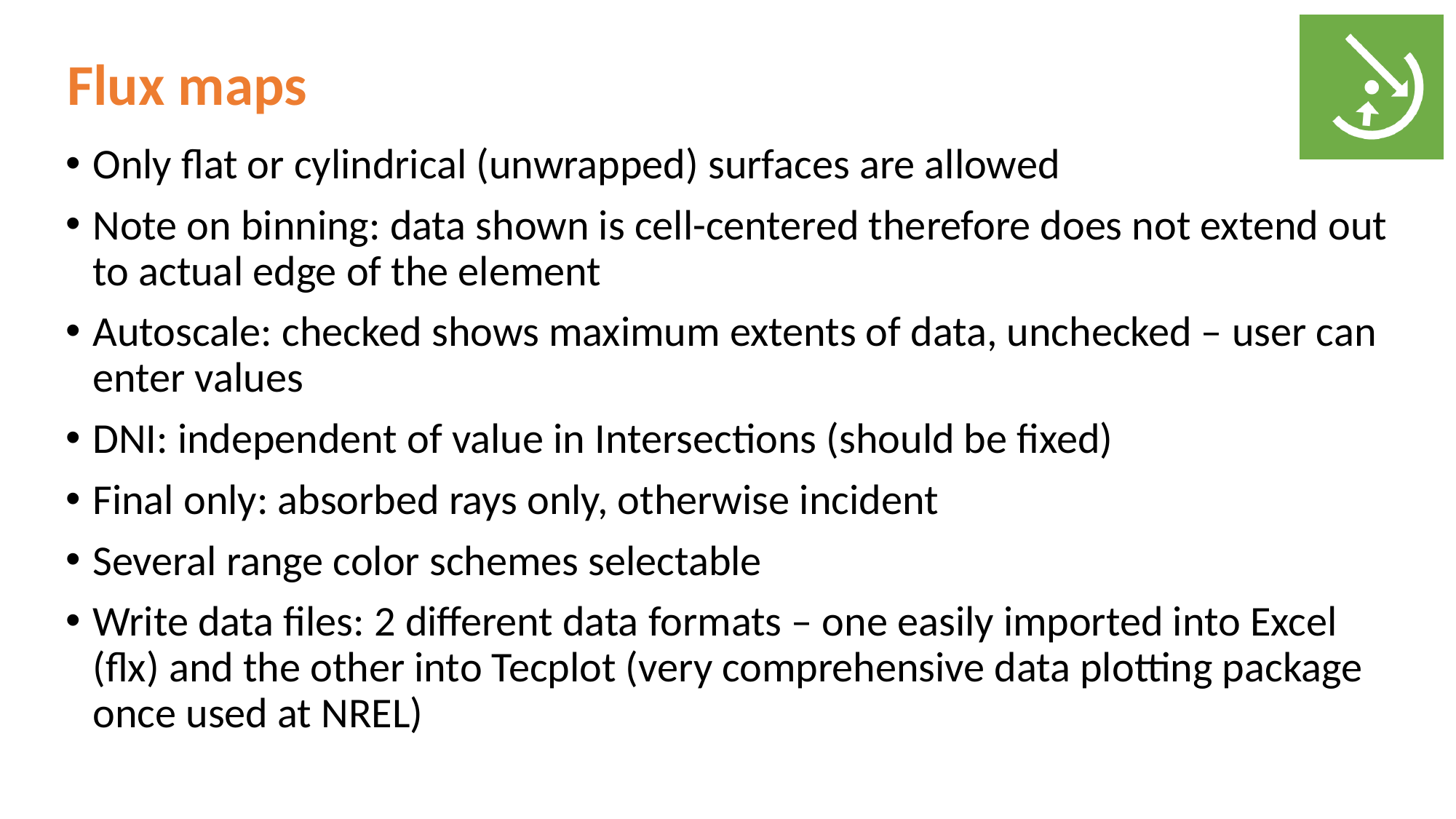

# Flux maps
Only flat or cylindrical (unwrapped) surfaces are allowed
Note on binning: data shown is cell-centered therefore does not extend out to actual edge of the element
Autoscale: checked shows maximum extents of data, unchecked – user can enter values
DNI: independent of value in Intersections (should be fixed)
Final only: absorbed rays only, otherwise incident
Several range color schemes selectable
Write data files: 2 different data formats – one easily imported into Excel (flx) and the other into Tecplot (very comprehensive data plotting package once used at NREL)